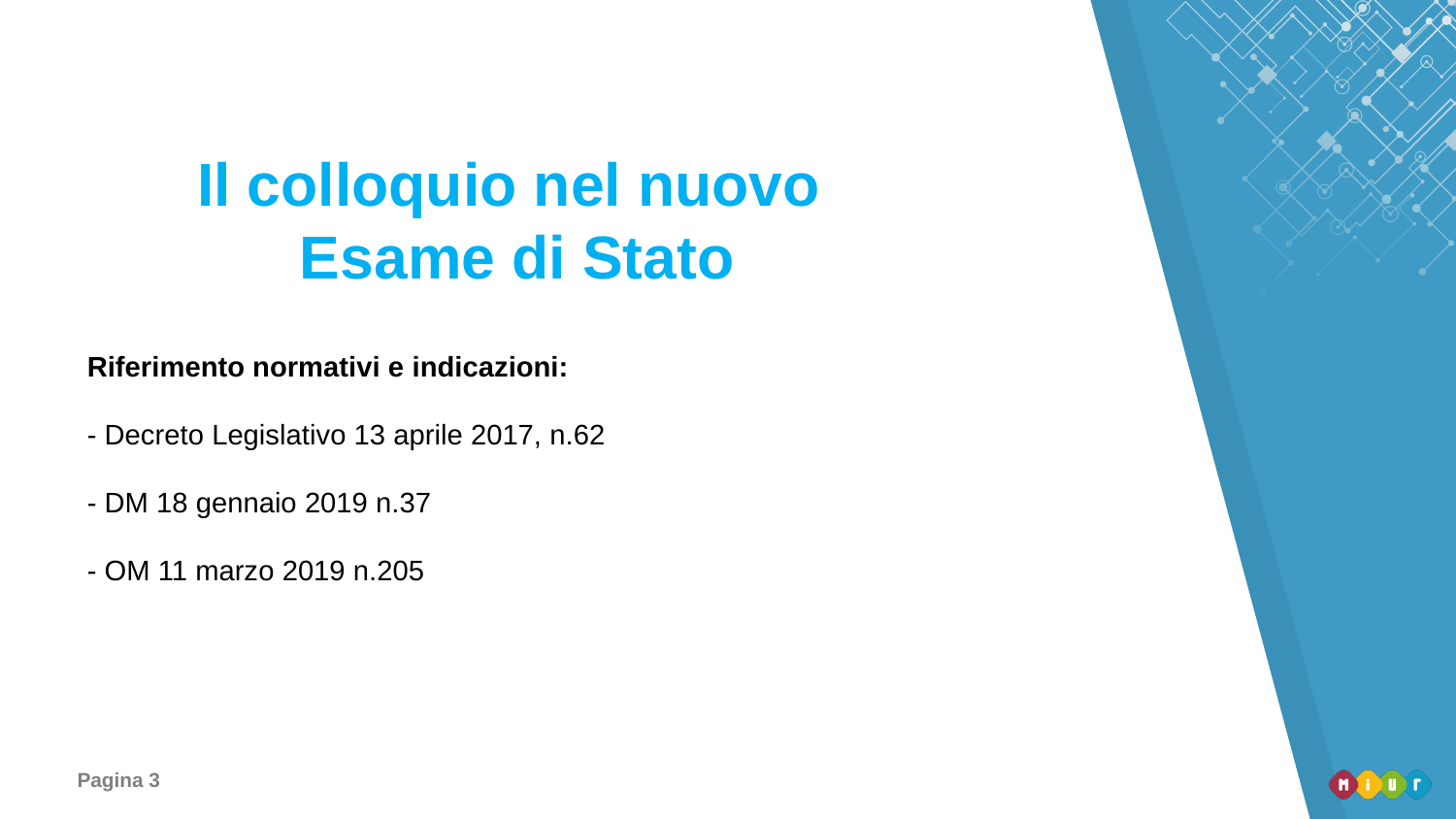

Il colloquio nel nuovo
Esame di Stato

Riferimento normativi e indicazioni:

- Decreto Legislativo 13 aprile 2017, n.62

- DM 18 gennaio 2019 n.37

- OM 11 marzo 2019 n.205